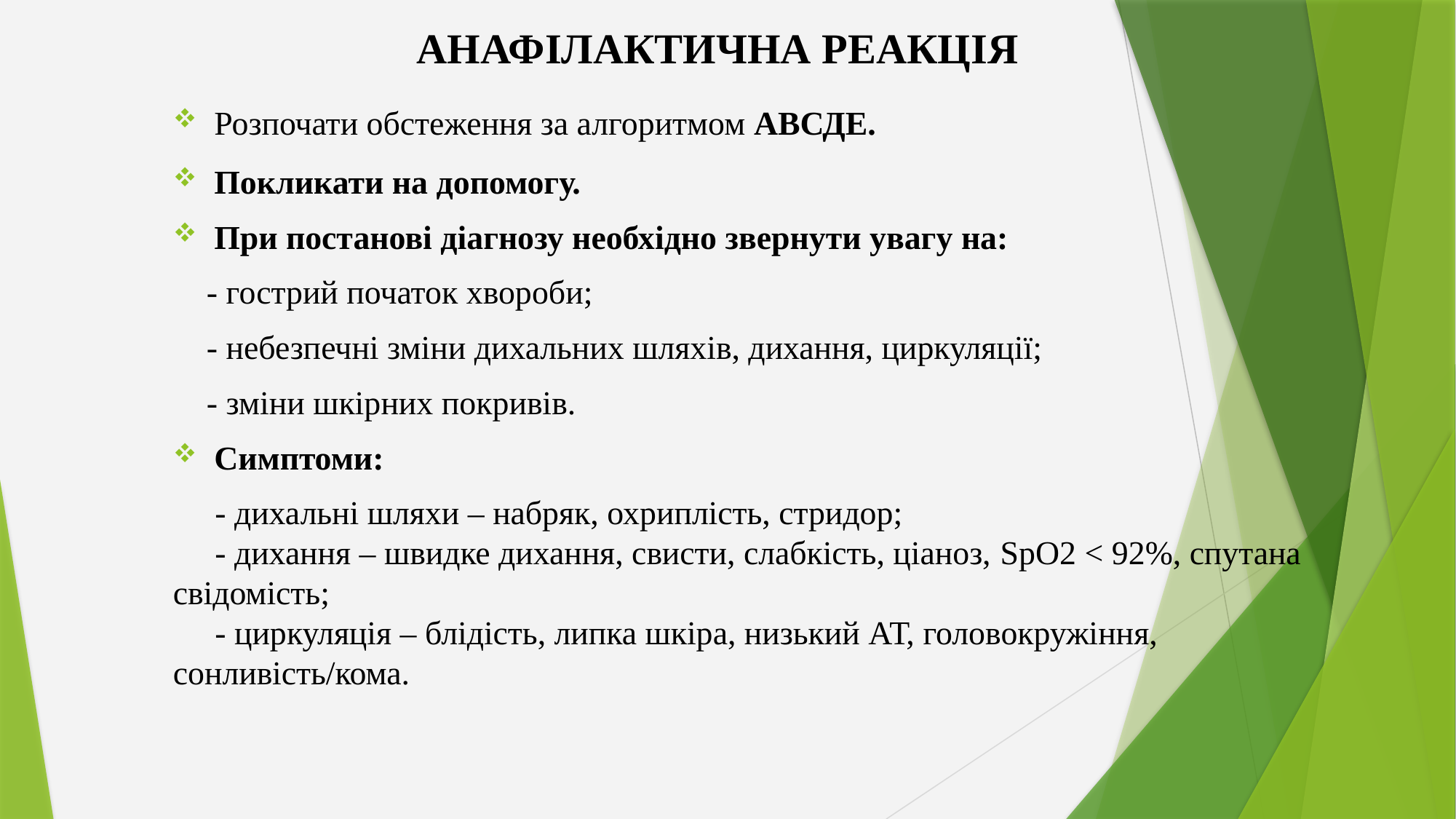

# АНАФІЛАКТИЧНА РЕАКЦІЯ
Розпочати обстеження за алгоритмом АВСДЕ.
Покликати на допомогу.
При постанові діагнозу необхідно звернути увагу на:
    - гострий початок хвороби;
    - небезпечні зміни дихальних шляхів, дихання, циркуляції;
    - зміни шкірних покривів.
Симптоми:
     - дихальні шляхи – набряк, охриплість, стридор;
     - дихання – швидке дихання, свисти, слабкість, ціаноз, SpO2 < 92%, спутана свідомість;
     - циркуляція – блідість, липка шкіра, низький АТ, головокружіння, сонливість/кома.